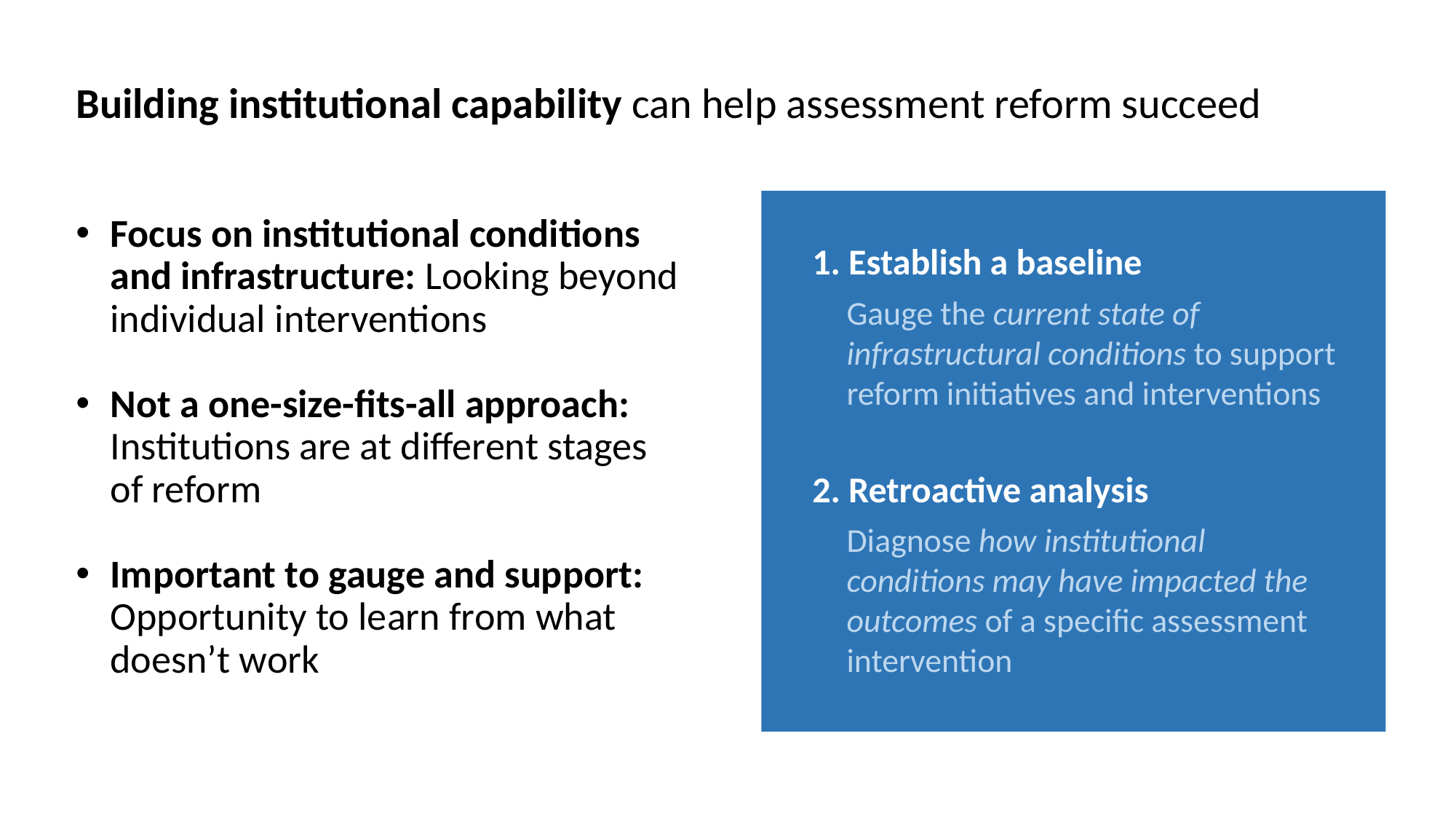

Building institutional capability can help assessment reform succeed

Focus on institutional conditions and infrastructure: Looking beyond individual interventions
Not a one-size-fits-all approach: Institutions are at different stages of reform
Important to gauge and support: Opportunity to learn from what doesn’t work
1. Establish a baseline
Gauge the current state of infrastructural conditions to support reform initiatives and interventions
2. Retroactive analysis
Diagnose how institutional conditions may have impacted the outcomes of a specific assessment intervention